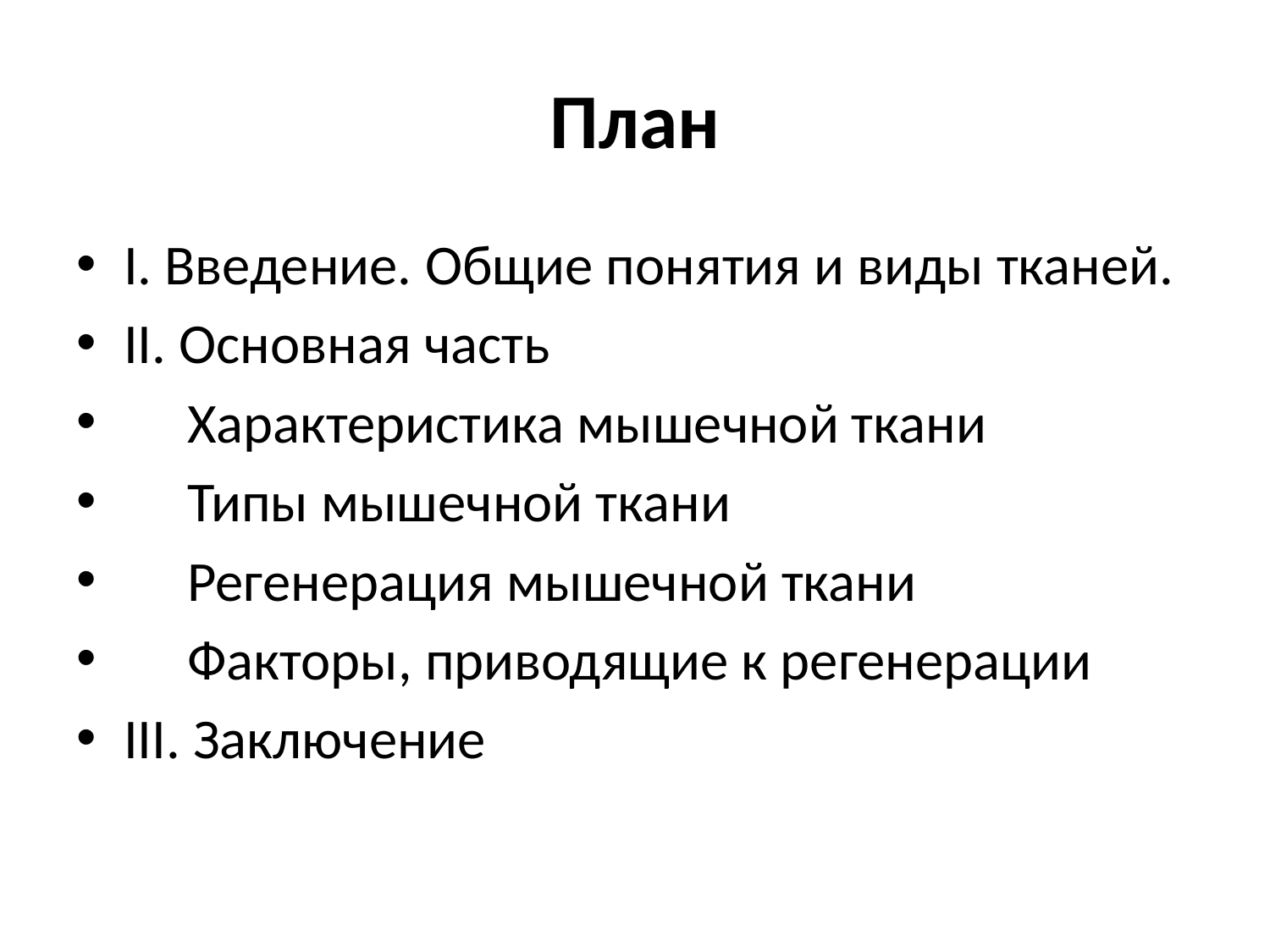

# План
I. Введение. Общие понятия и виды тканей.
II. Основная часть
     Характеристика мышечной ткани
     Типы мышечной ткани
     Регенерация мышечной ткани
     Факторы, приводящие к регенерации
III. Заключение